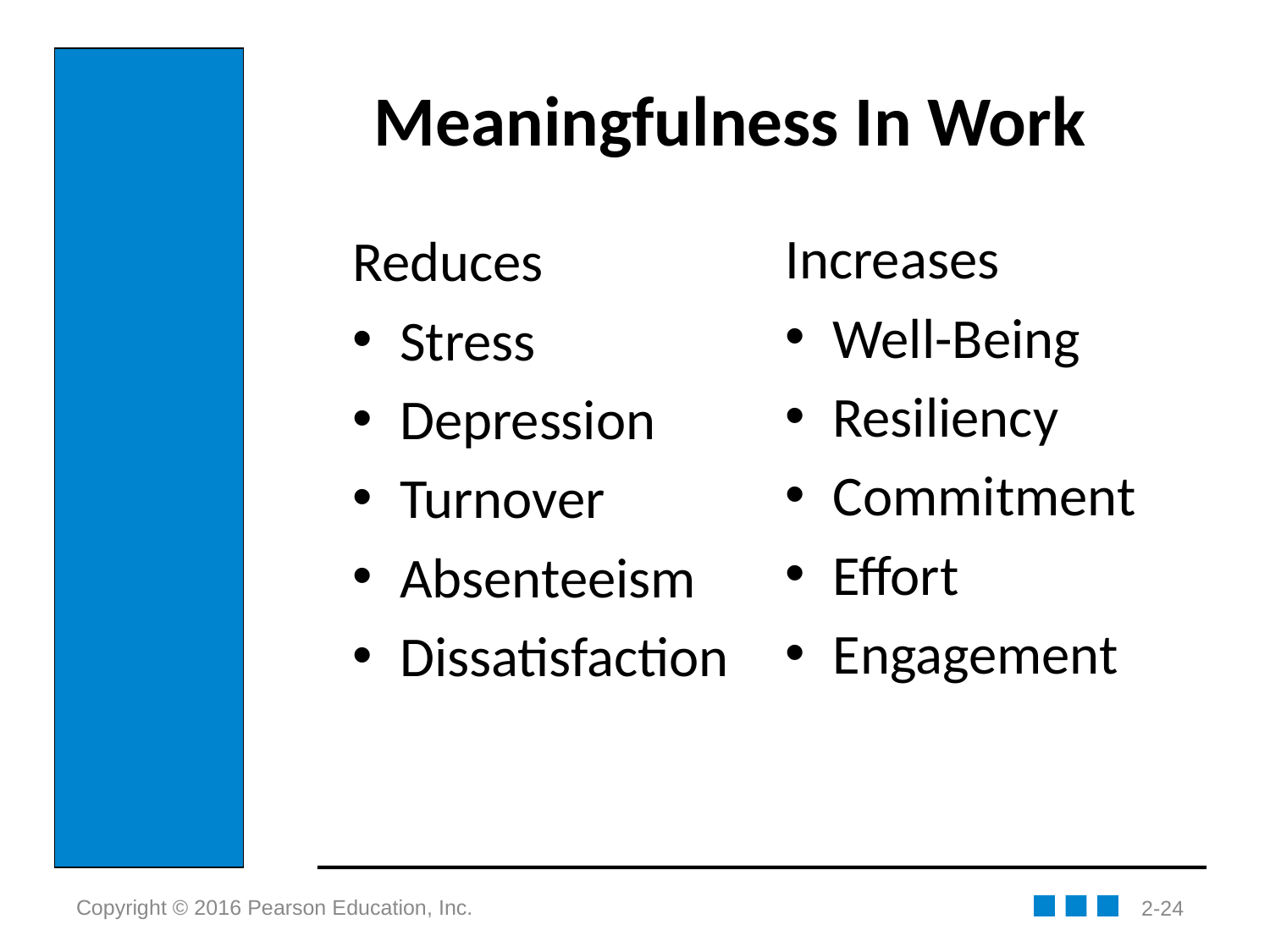

# Meaningfulness In Work

Increases
Well-Being
Resiliency
Commitment
Effort
Engagement
Reduces
Stress
Depression
Turnover
Absenteeism
Dissatisfaction

2-24
Copyright © 2016 Pearson Education, Inc.